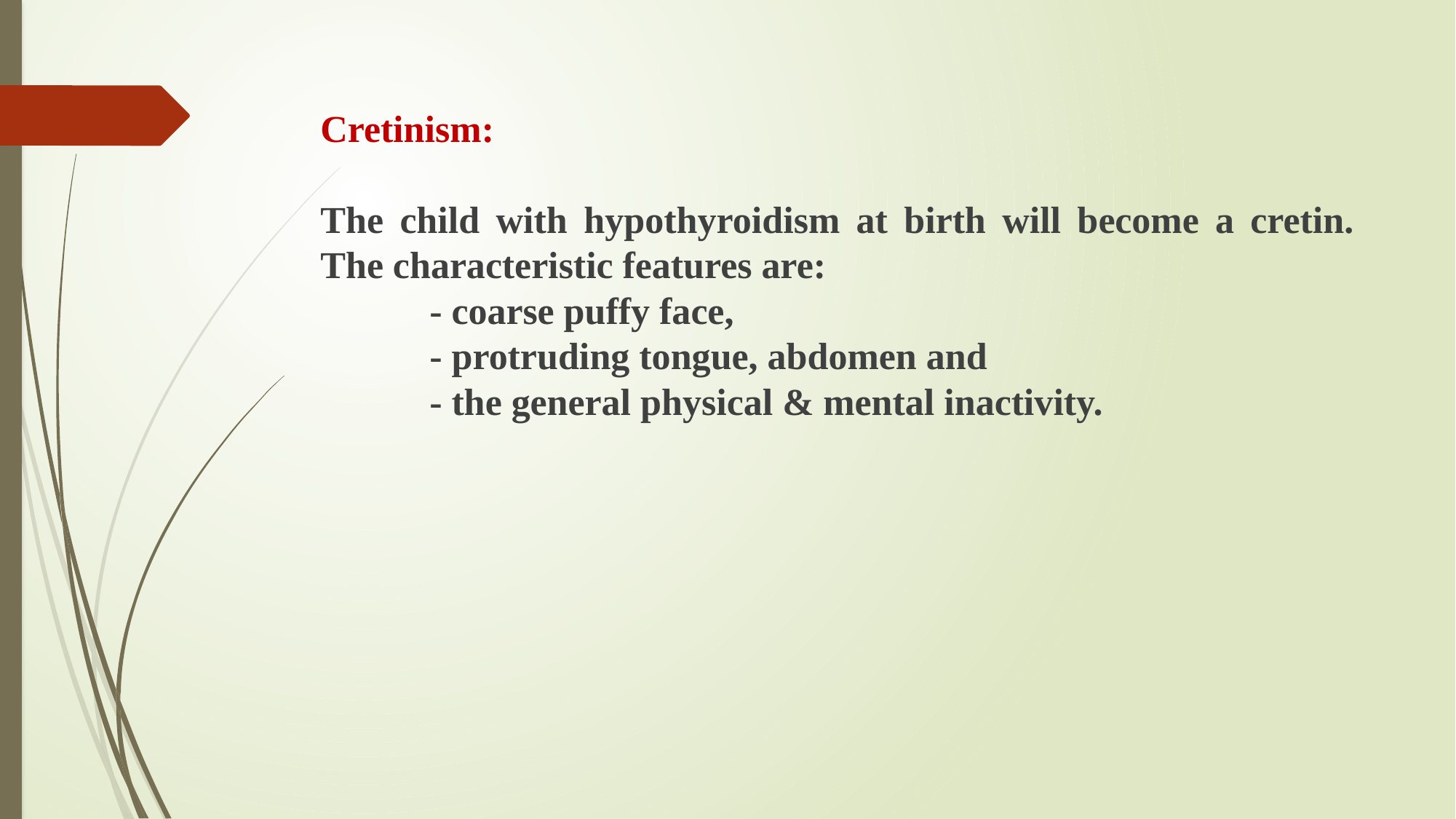

Cretinism:

The child with hypothyroidism at birth will become a cretin. The characteristic features are:
	- coarse puffy face,
	- protruding tongue, abdomen and
	- the general physical & mental inactivity.